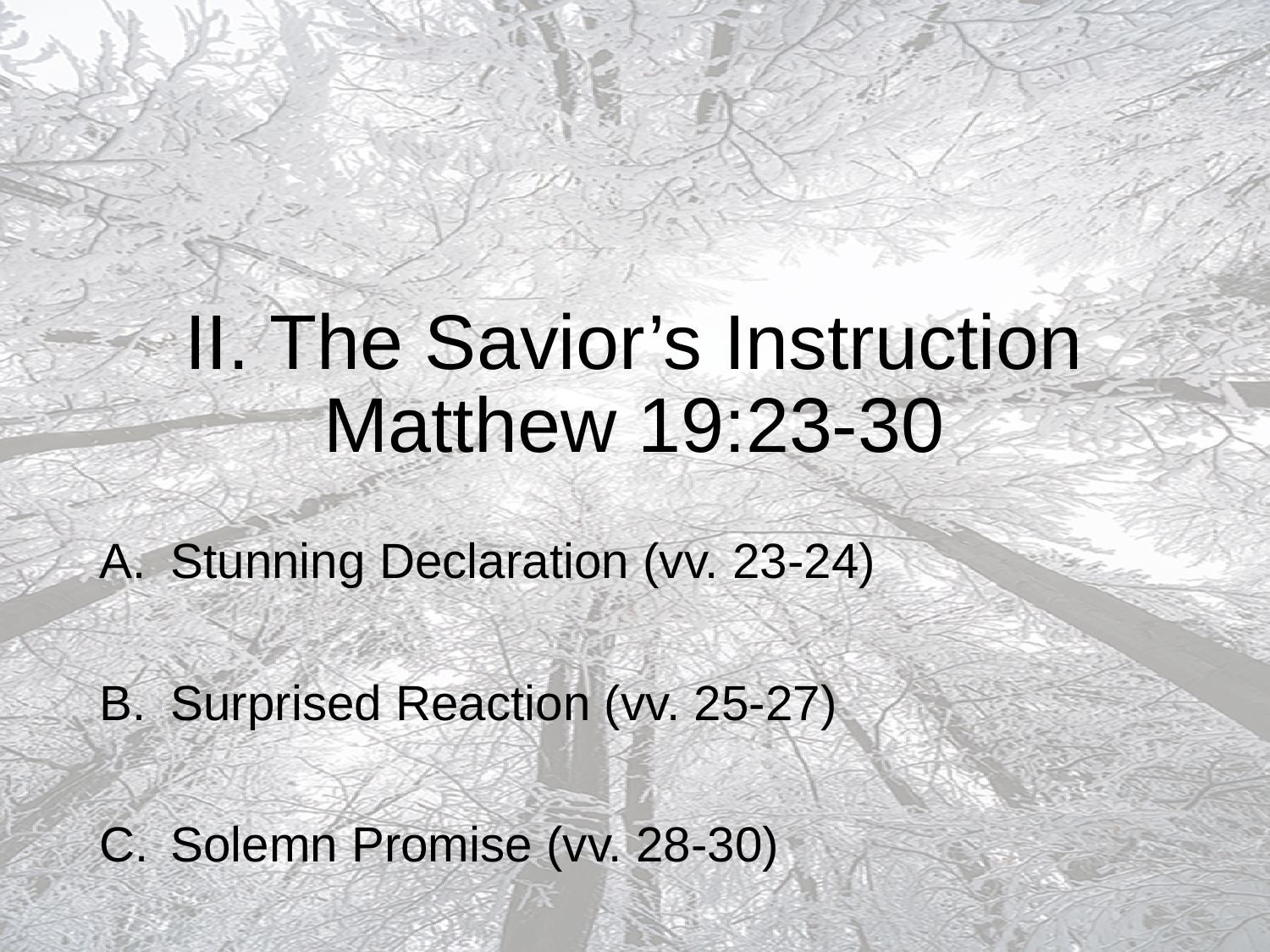

# II. The Savior’s Instruction Matthew 19:23-30
Stunning Declaration (vv. 23-24)

Surprised Reaction (vv. 25-27)

Solemn Promise (vv. 28-30)